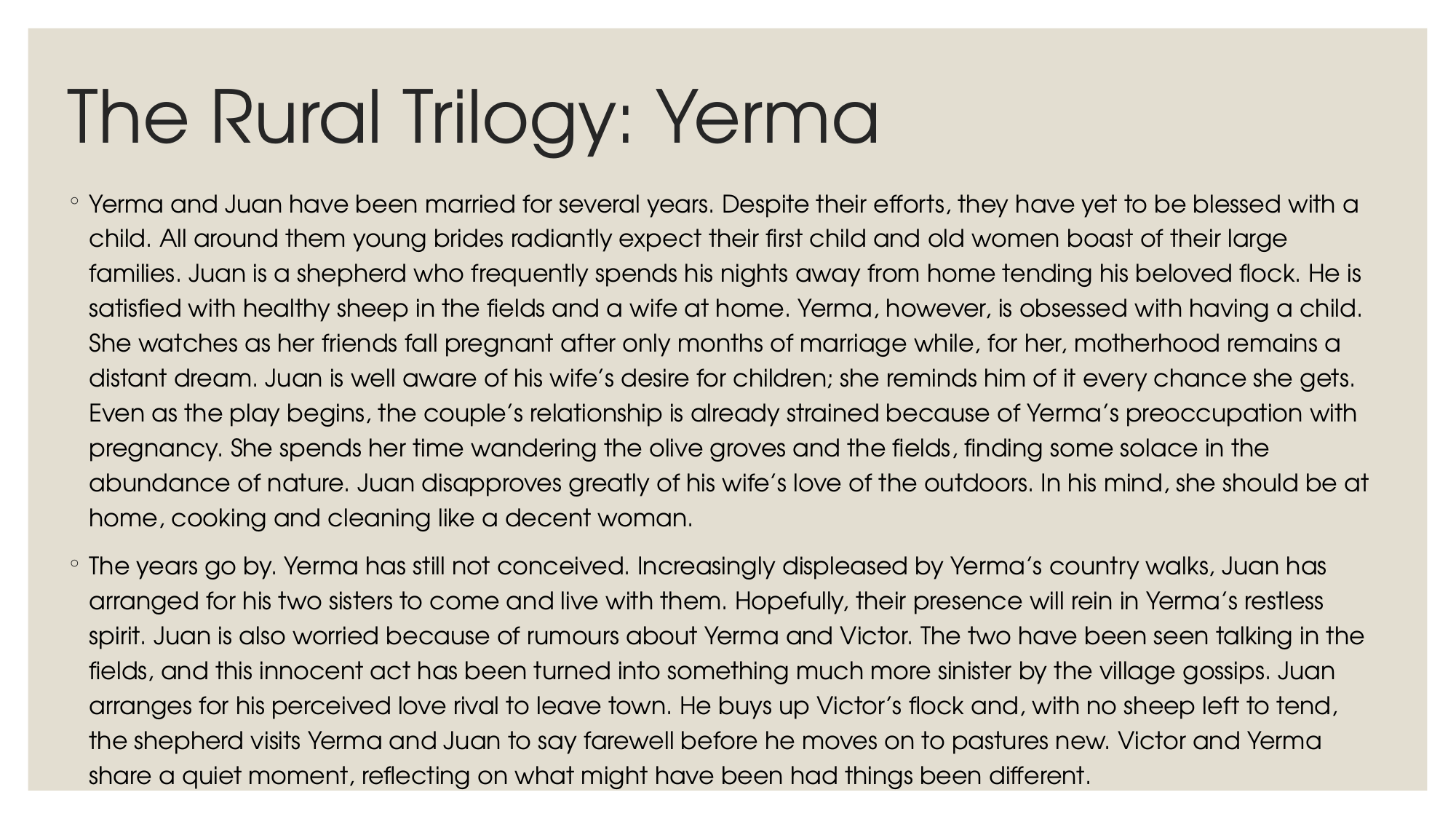

# The Rural Trilogy: Yerma
Yerma and Juan have been married for several years. Despite their efforts, they have yet to be blessed with a child. All around them young brides radiantly expect their first child and old women boast of their large families. Juan is a shepherd who frequently spends his nights away from home tending his beloved flock. He is satisfied with healthy sheep in the fields and a wife at home. Yerma, however, is obsessed with having a child. She watches as her friends fall pregnant after only months of marriage while, for her, motherhood remains a distant dream. Juan is well aware of his wife’s desire for children; she reminds him of it every chance she gets. Even as the play begins, the couple’s relationship is already strained because of Yerma’s preoccupation with pregnancy. She spends her time wandering the olive groves and the fields, finding some solace in the abundance of nature. Juan disapproves greatly of his wife’s love of the outdoors. In his mind, she should be at home, cooking and cleaning like a decent woman.
The years go by. Yerma has still not conceived. Increasingly displeased by Yerma’s country walks, Juan has arranged for his two sisters to come and live with them. Hopefully, their presence will rein in Yerma’s restless spirit. Juan is also worried because of rumours about Yerma and Victor. The two have been seen talking in the fields, and this innocent act has been turned into something much more sinister by the village gossips. Juan arranges for his perceived love rival to leave town. He buys up Victor’s flock and, with no sheep left to tend, the shepherd visits Yerma and Juan to say farewell before he moves on to pastures new. Victor and Yerma share a quiet moment, reflecting on what might have been had things been different.